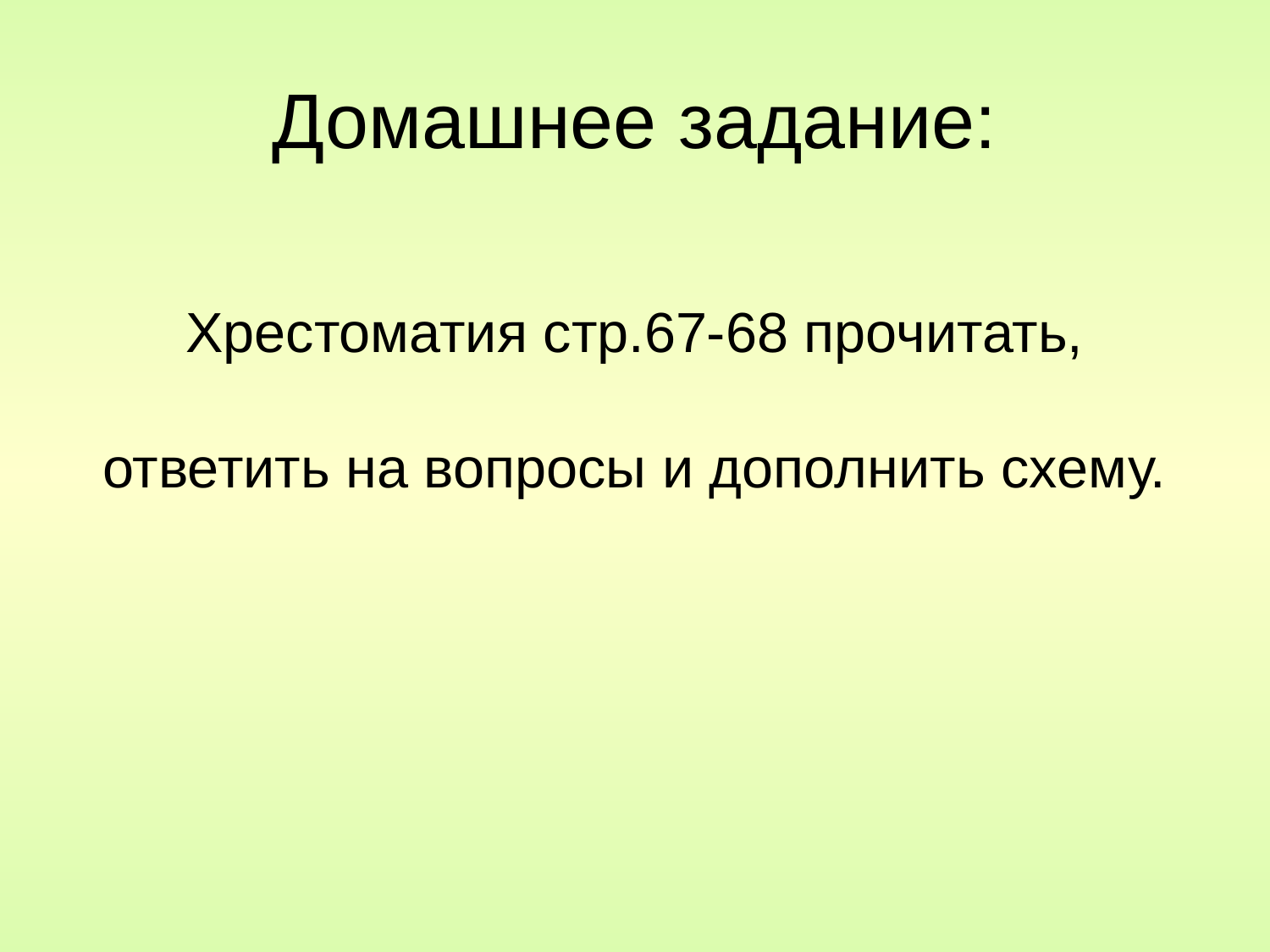

# Домашнее задание:
Хрестоматия стр.67-68 прочитать, ответить на вопросы и дополнить схему.